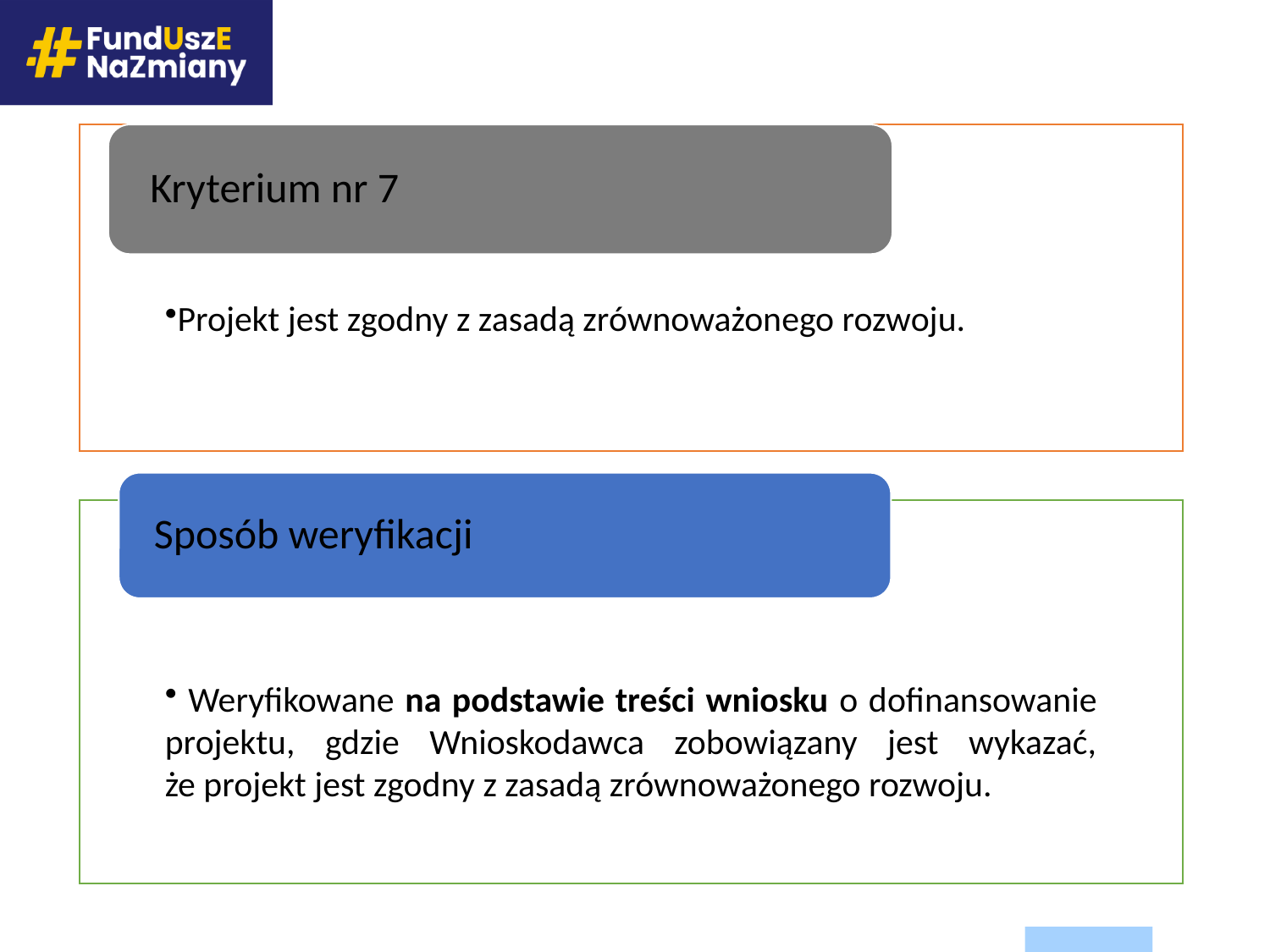

Projekt jest zgodny z zasadą zrównoważonego rozwoju.

Kryterium nr 7
 Weryfikowane na podstawie treści wniosku o dofinansowanie projektu, gdzie Wnioskodawca zobowiązany jest wykazać, że projekt jest zgodny z zasadą zrównoważonego rozwoju.
Sposób weryfikacji